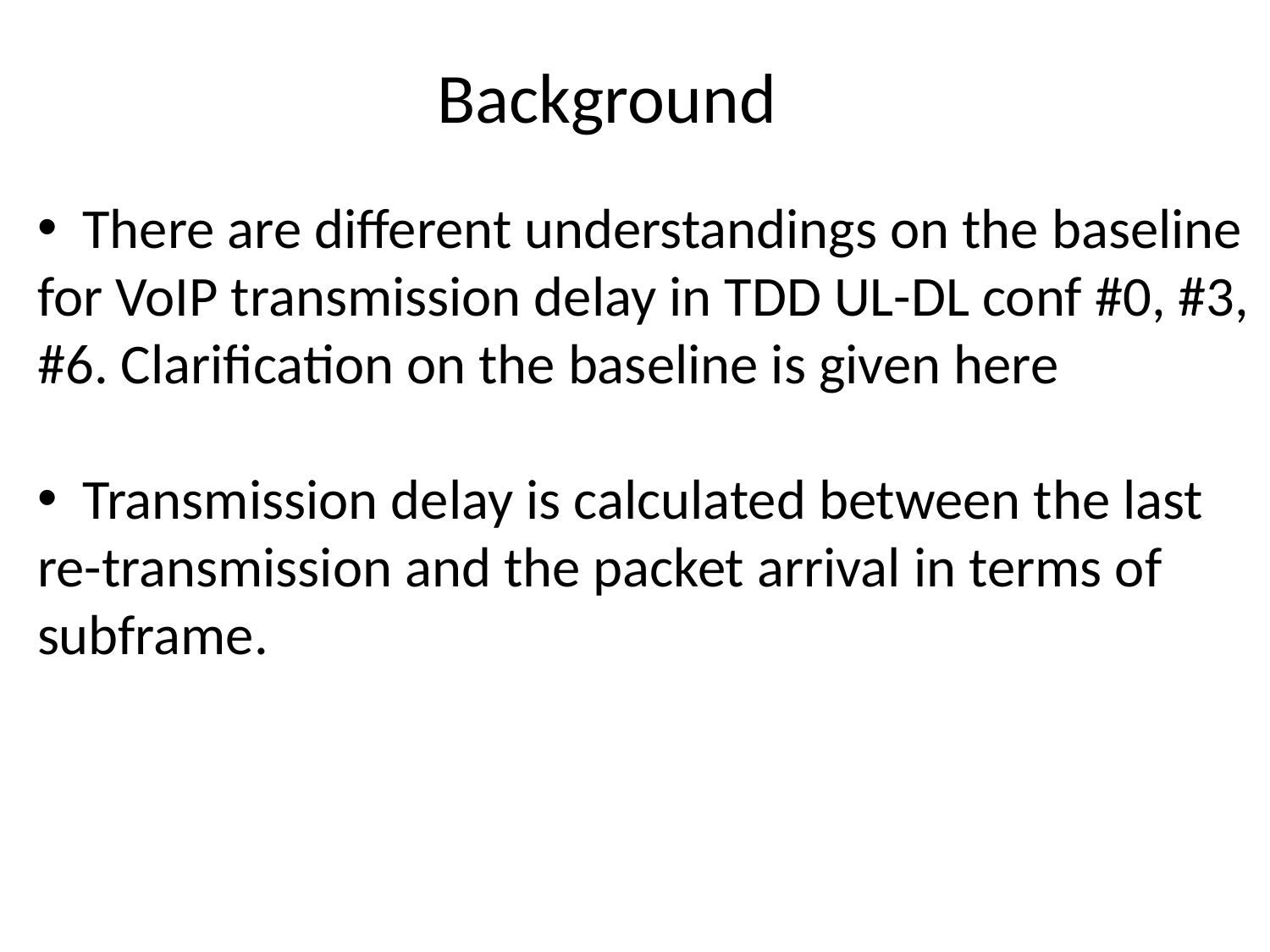

Background
  There are different understandings on the baseline for VoIP transmission delay in TDD UL-DL conf #0, #3, #6. Clarification on the baseline is given here

  Transmission delay is calculated between the last re-transmission and the packet arrival in terms of subframe.